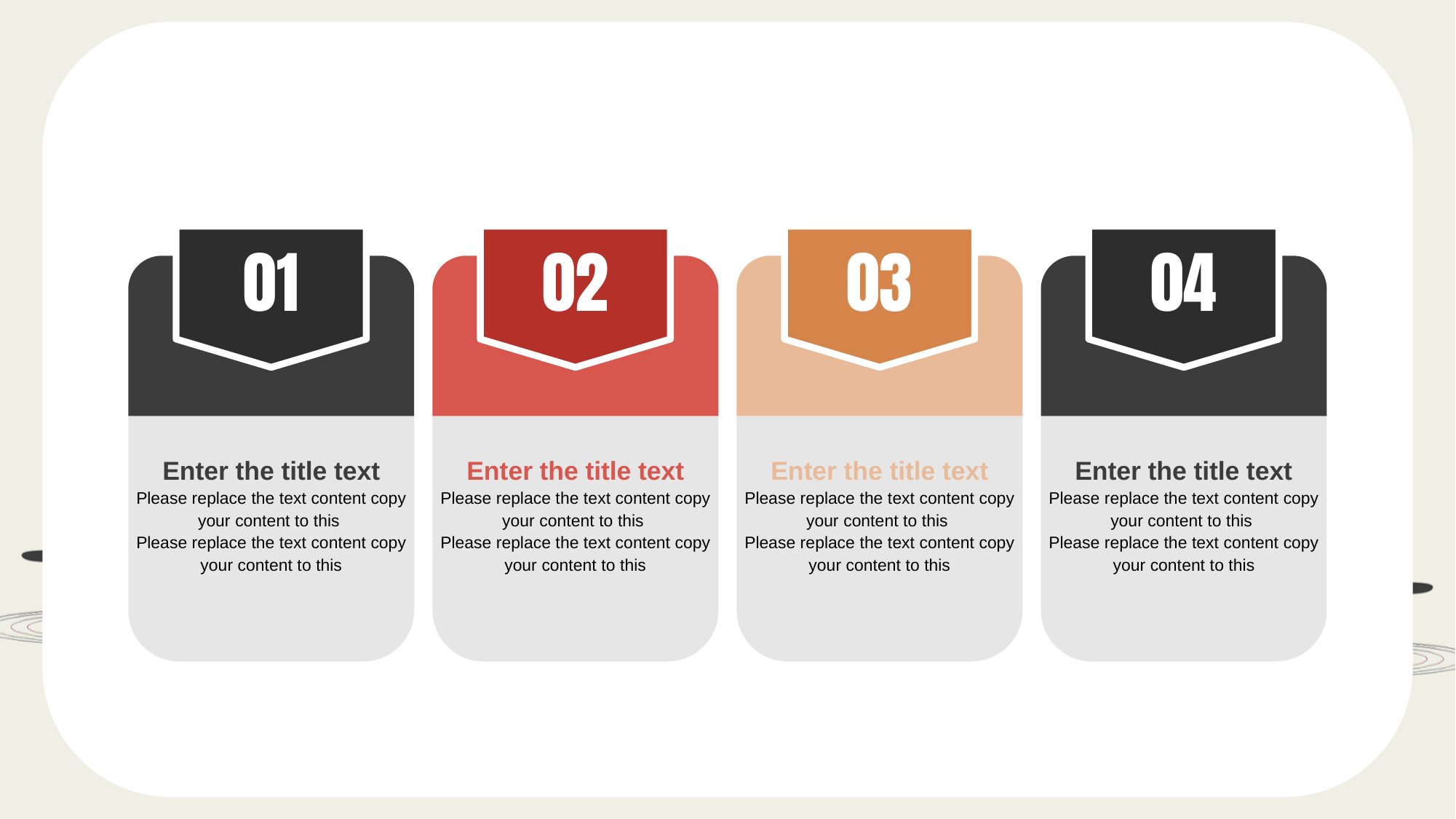

01

Enter the title text
Please replace the text content copy your content to this
Please replace the text content copy your content to this
02

Enter the title text
Please replace the text content copy your content to this
Please replace the text content copy your content to this
03

Enter the title text
Please replace the text content copy your content to this
Please replace the text content copy your content to this
04

Enter the title text
Please replace the text content copy your content to this
Please replace the text content copy your content to this